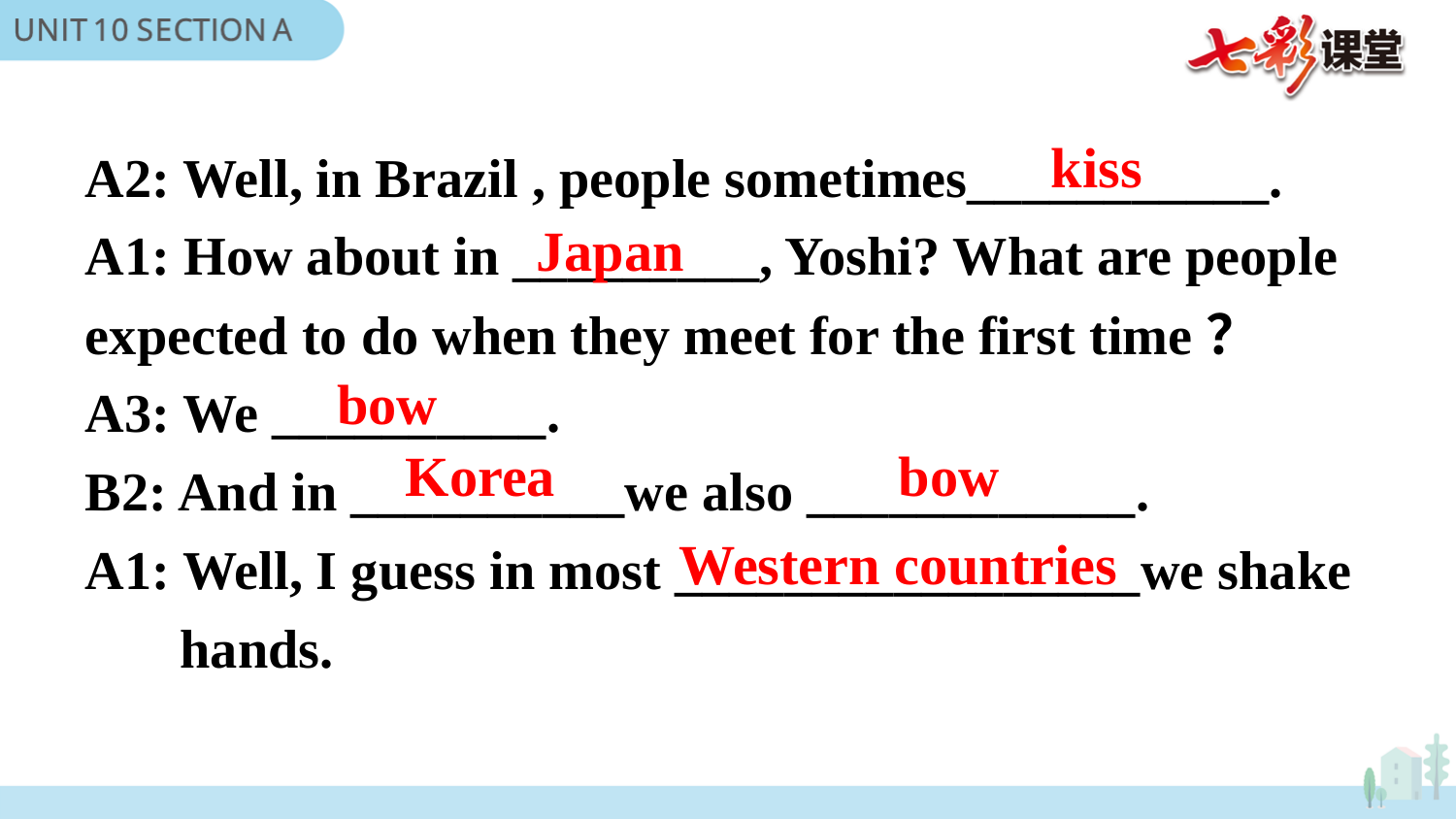

A2: Well, in Brazil , people sometimes___________.
A1: How about in _________, Yoshi? What are people expected to do when they meet for the first time？
A3: We __________.
B2: And in __________we also ____________.
A1: Well, I guess in most _________________we shake
       hands.
kiss
Japan
bow
Korea
bow
Western countries